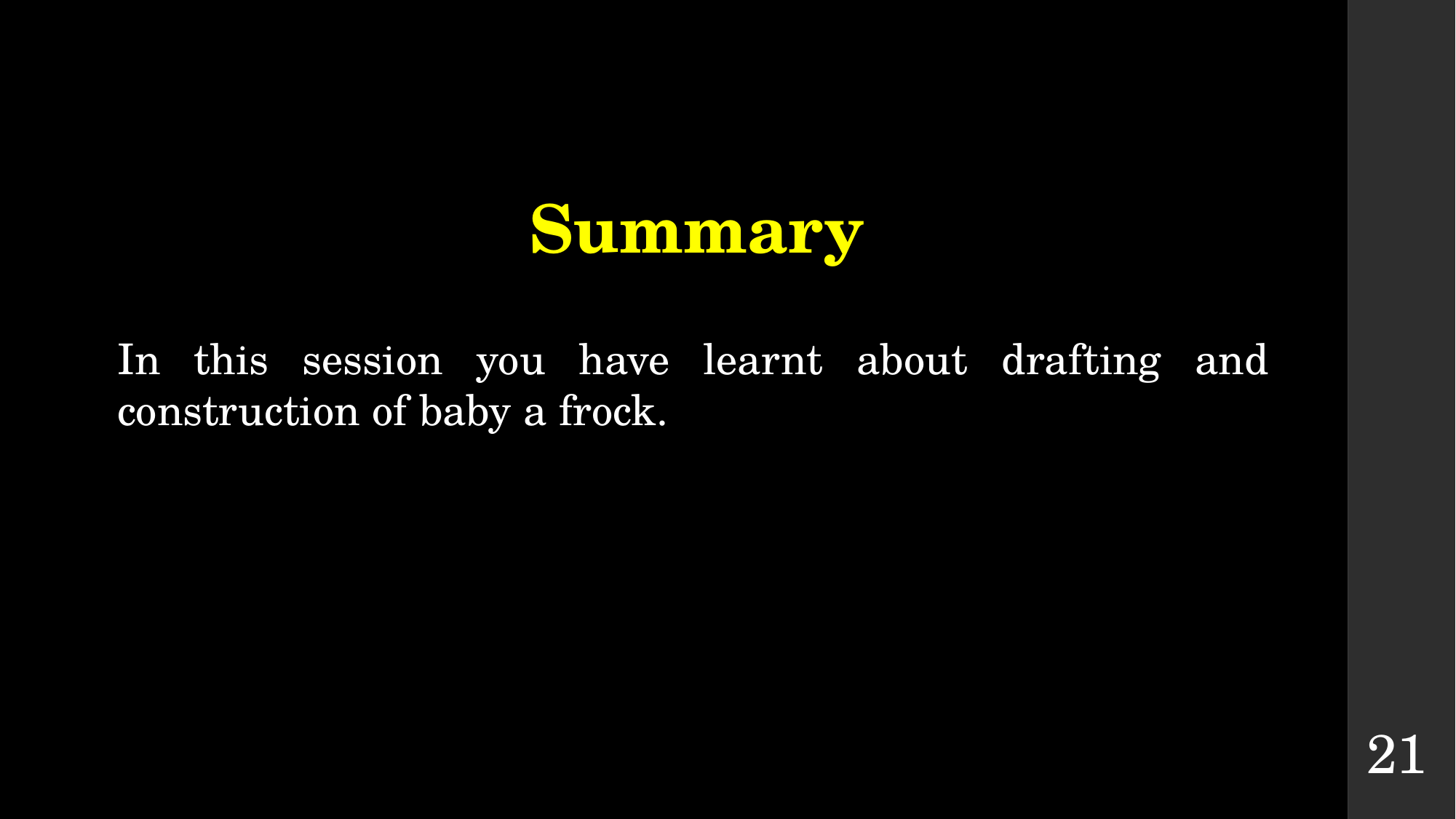

# Summary
In this session you have learnt about drafting and construction of baby a frock.
21